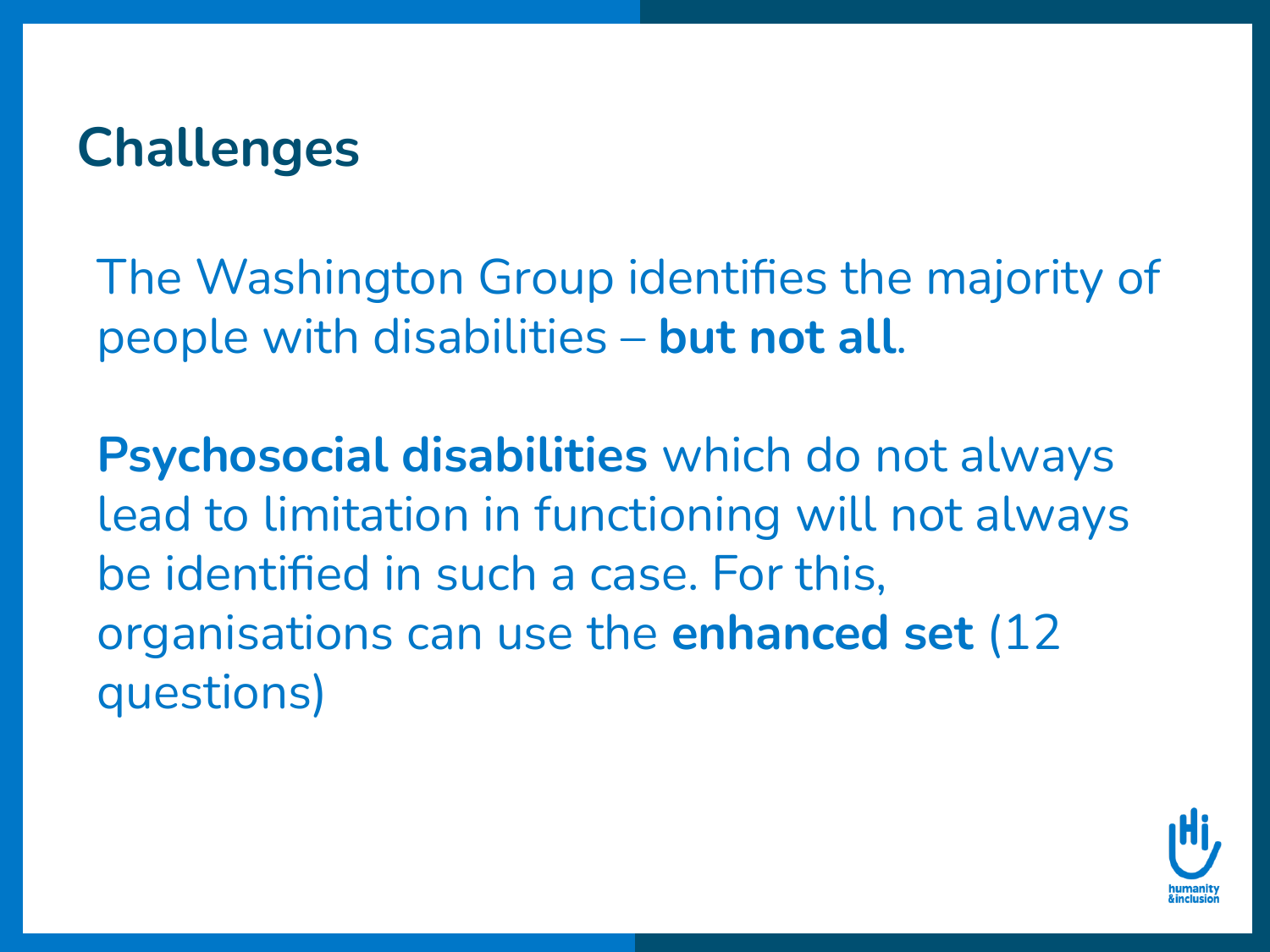

# Challenges
The Washington Group identifies the majority of people with disabilities – but not all.

Psychosocial disabilities which do not always lead to limitation in functioning will not always be identified in such a case. For this,  organisations can use the enhanced set (12 questions)